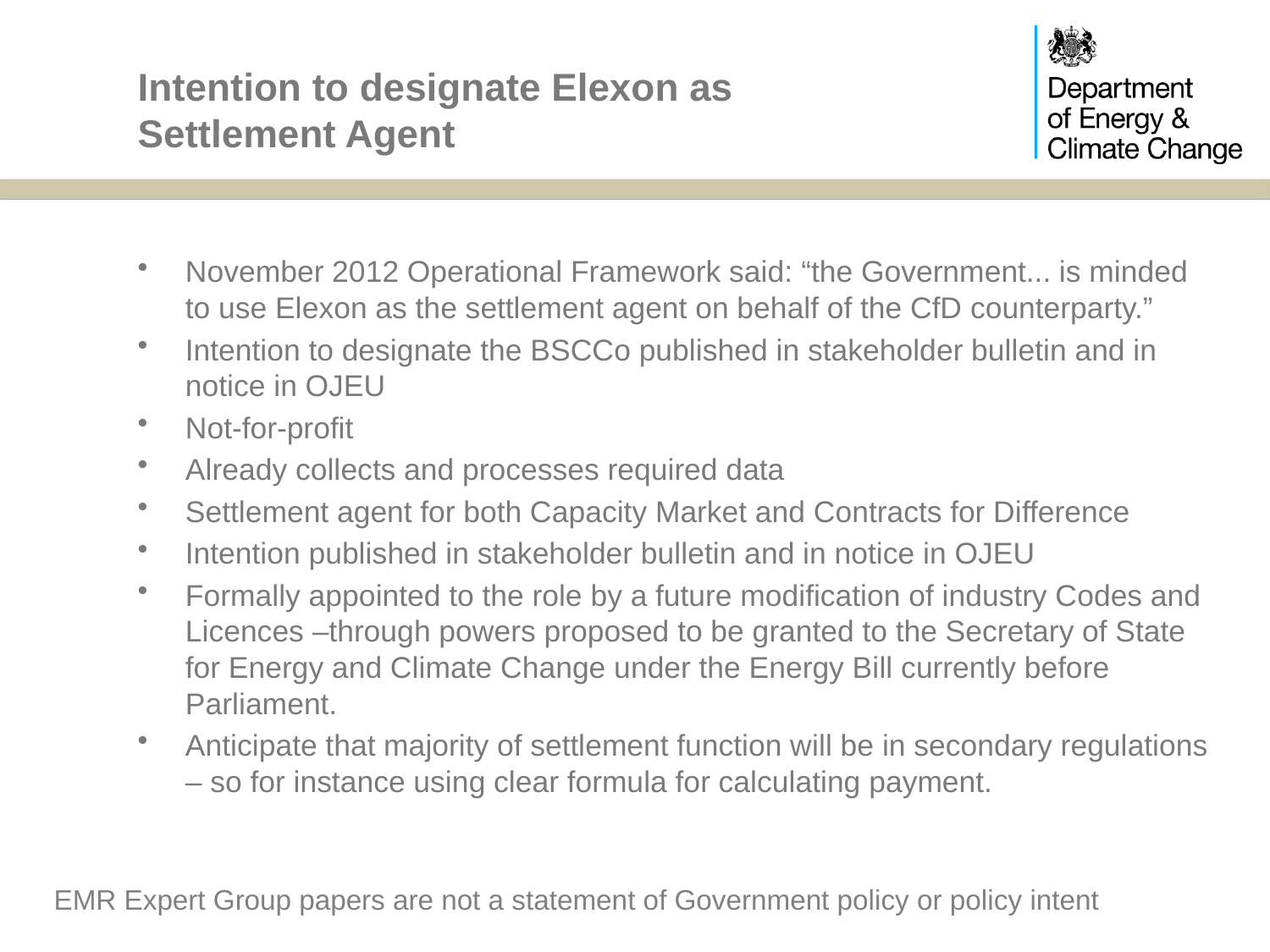

# Intention to designate Elexon as Settlement Agent
November 2012 Operational Framework said: “the Government... is minded to use Elexon as the settlement agent on behalf of the CfD counterparty.”
Intention to designate the BSCCo published in stakeholder bulletin and in notice in OJEU
Not-for-profit
Already collects and processes required data
Settlement agent for both Capacity Market and Contracts for Difference
Intention published in stakeholder bulletin and in notice in OJEU
Formally appointed to the role by a future modification of industry Codes and Licences –through powers proposed to be granted to the Secretary of State for Energy and Climate Change under the Energy Bill currently before Parliament.
Anticipate that majority of settlement function will be in secondary regulations – so for instance using clear formula for calculating payment.

EMR Expert Group papers are not a statement of Government policy or policy intent